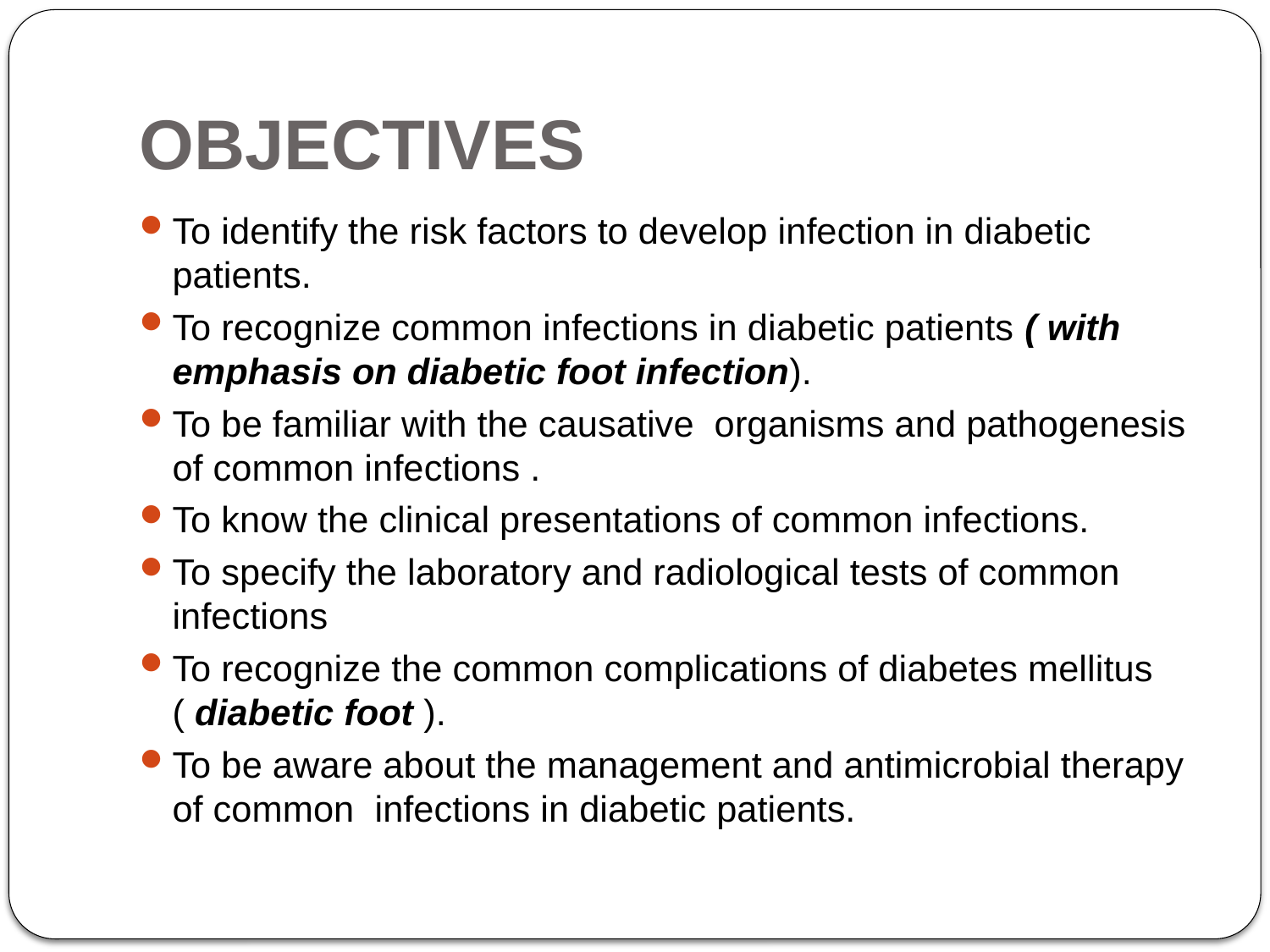

# OBJECTIVES
To identify the risk factors to develop infection in diabetic patients.
To recognize common infections in diabetic patients ( with emphasis on diabetic foot infection).
To be familiar with the causative  organisms and pathogenesis of common infections .
To know the clinical presentations of common infections.
To specify the laboratory and radiological tests of common infections
To recognize the common complications of diabetes mellitus ( diabetic foot ).
To be aware about the management and antimicrobial therapy of common  infections in diabetic patients.